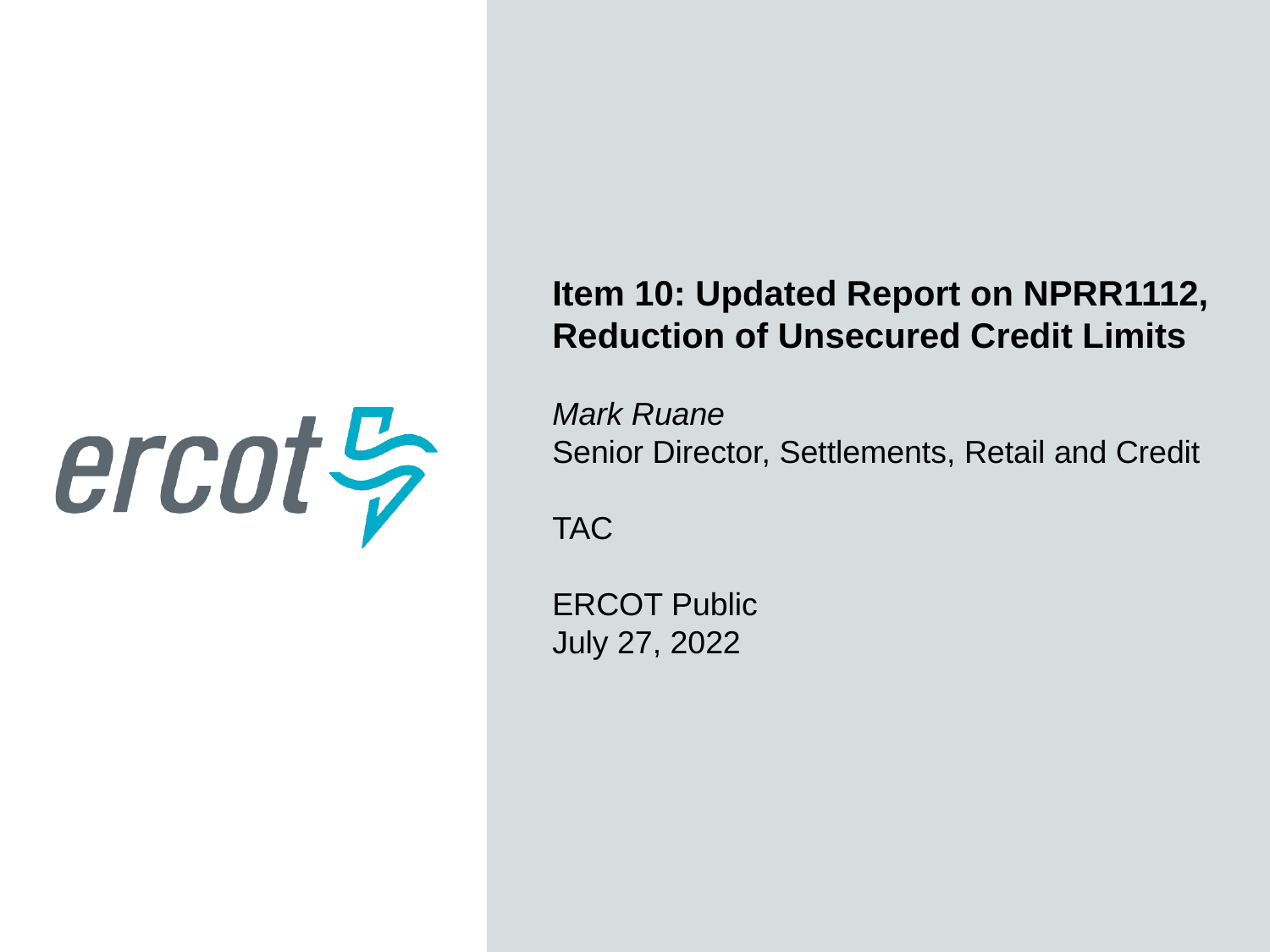

Item 10: Updated Report on NPRR1112, Reduction of Unsecured Credit Limits

Mark Ruane
Senior Director, Settlements, Retail and Credit

TAC

ERCOT Public
July 27, 2022